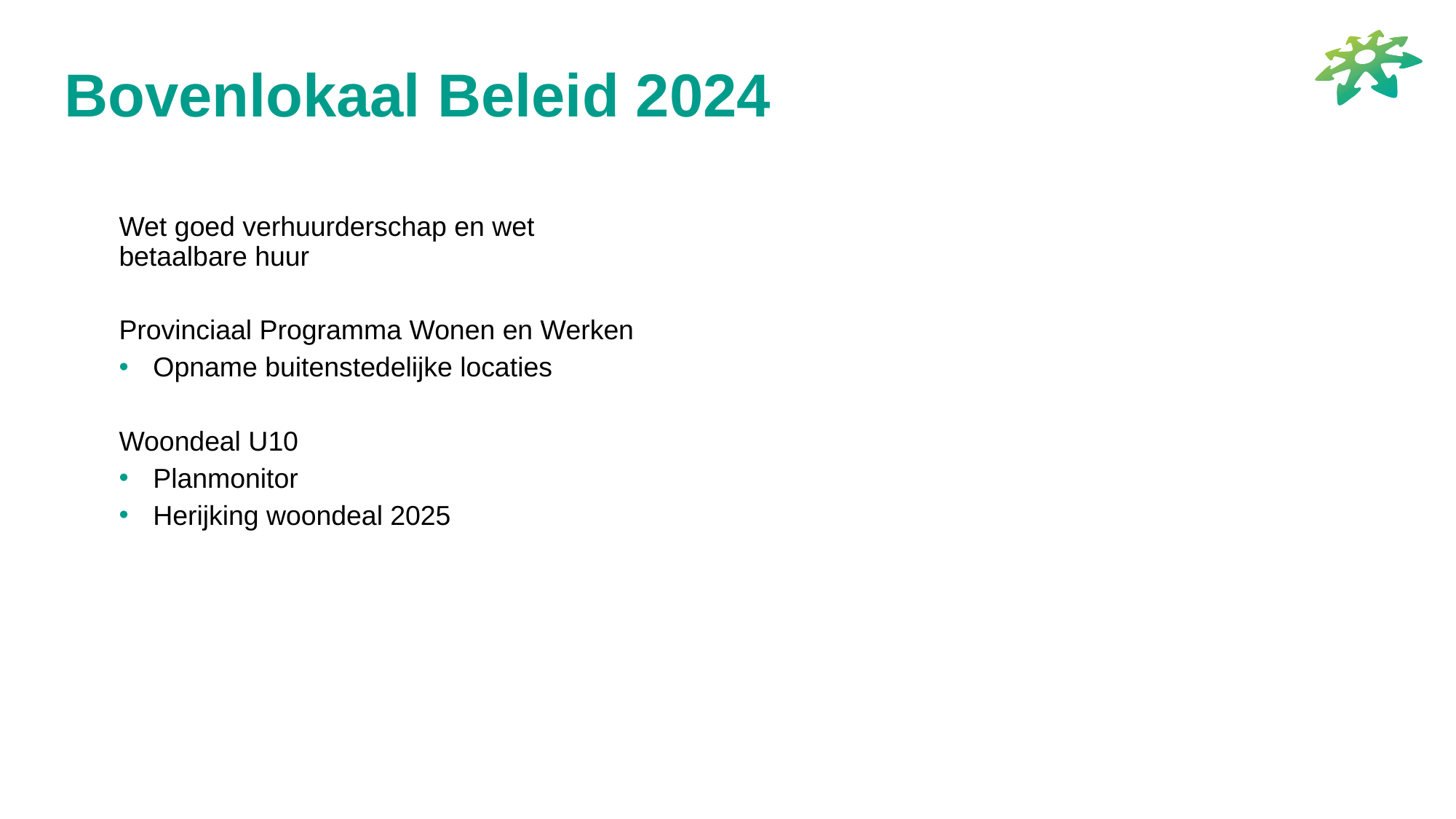

# Bovenlokaal Beleid 2024
Wet goed verhuurderschap en wet betaalbare huur

Provinciaal Programma Wonen en Werken
Opname buitenstedelijke locaties

Woondeal U10
Planmonitor
Herijking woondeal 2025